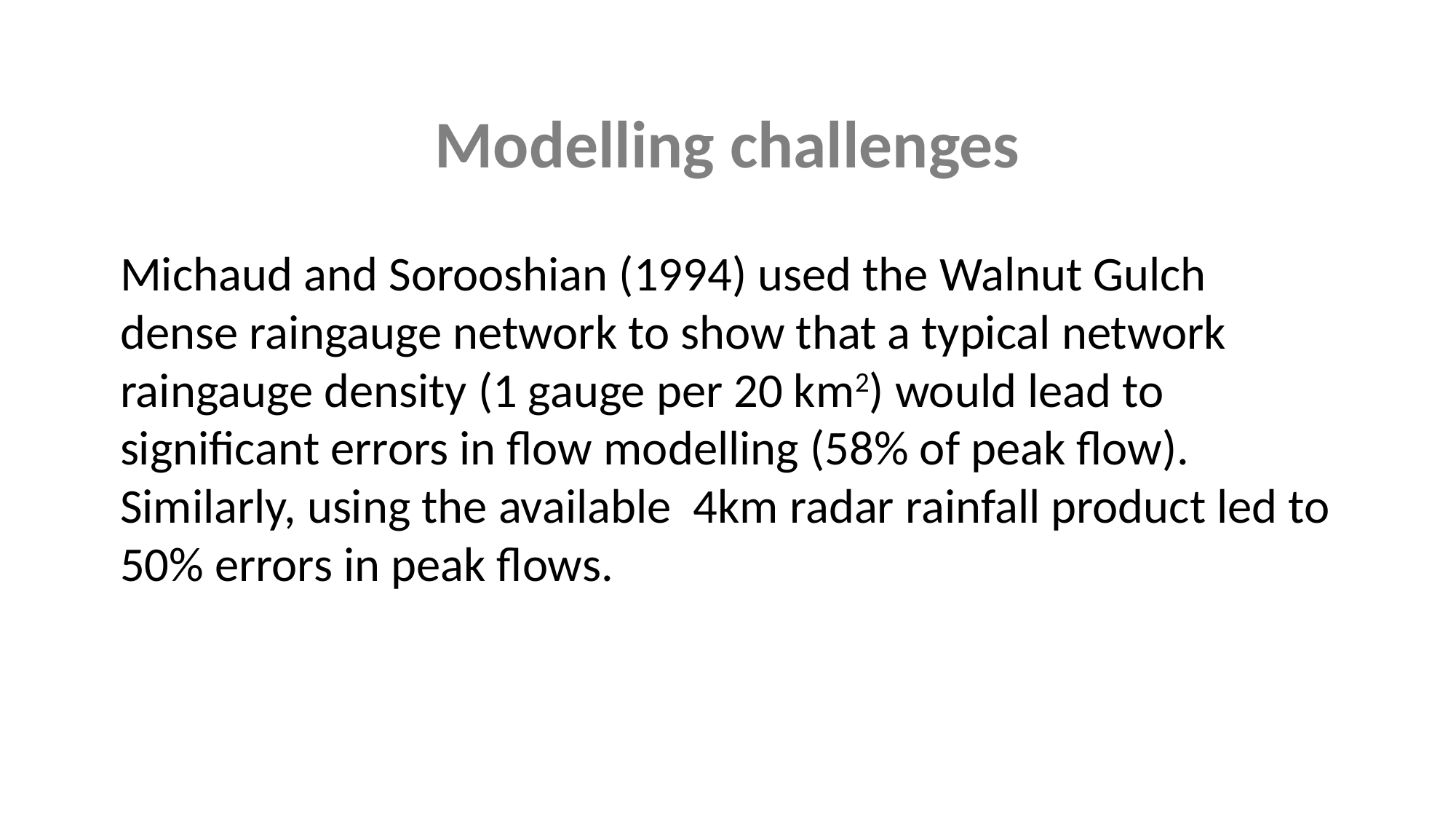

# Modelling challenges
Michaud and Sorooshian (1994) used the Walnut Gulch dense raingauge network to show that a typical network raingauge density (1 gauge per 20 km2) would lead to significant errors in flow modelling (58% of peak flow). Similarly, using the available  4km radar rainfall product led to 50% errors in peak flows.